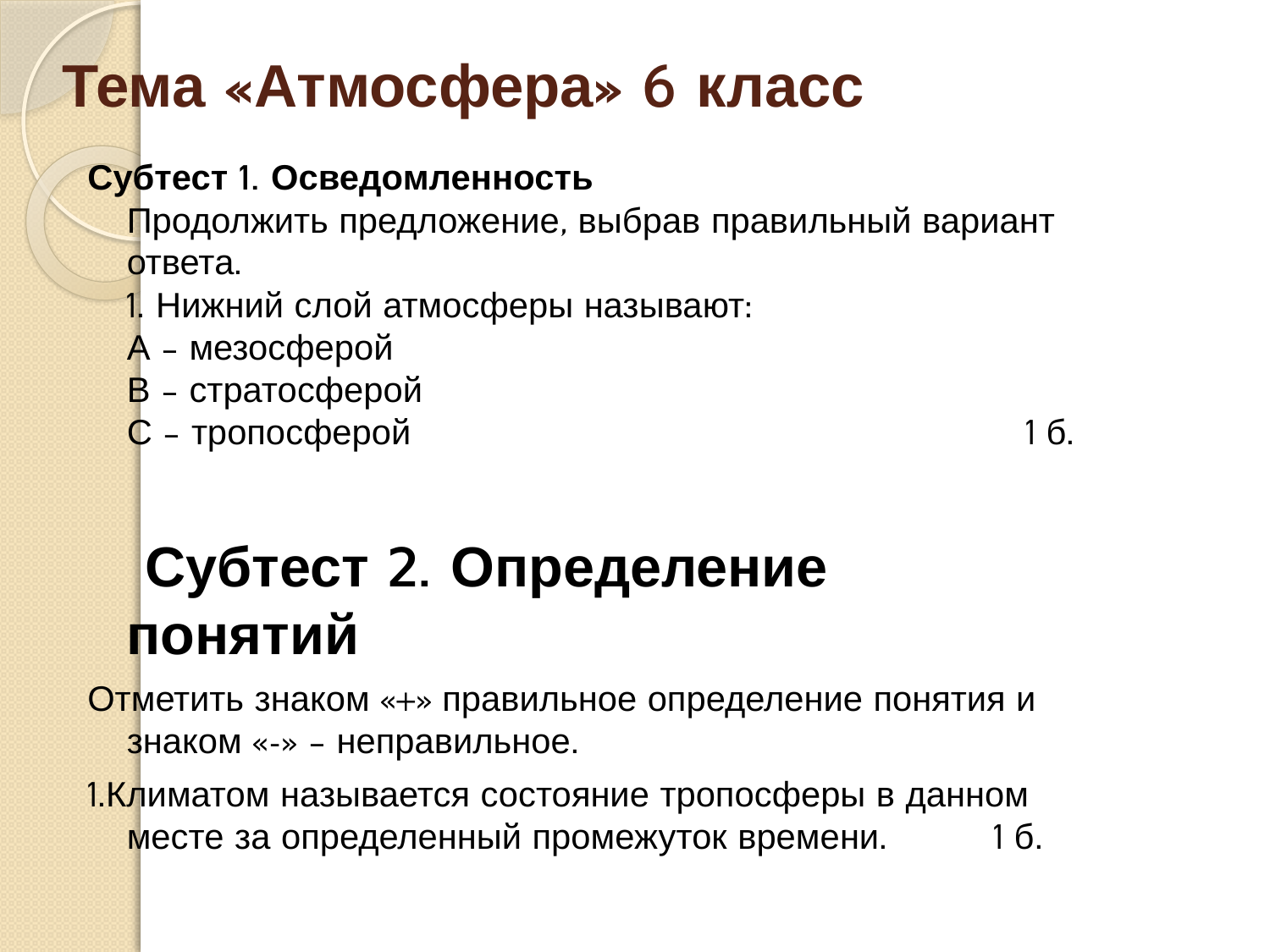

# Тема «Атмосфера» 6 класс
Субтест 1. Осведомленность 
Продолжить предложение, выбрав правильный вариант ответа.
1. Нижний слой атмосферы называют:
А – мезосферой
В – стратосферой 
С – тропосферой                                                          1 б.
 Субтест 2. Определение понятий
Отметить знаком «+» правильное определение понятия и знаком «-» – неправильное.
1.Климатом называется состояние тропосферы в данном месте за определенный промежуток времени.          1 б.